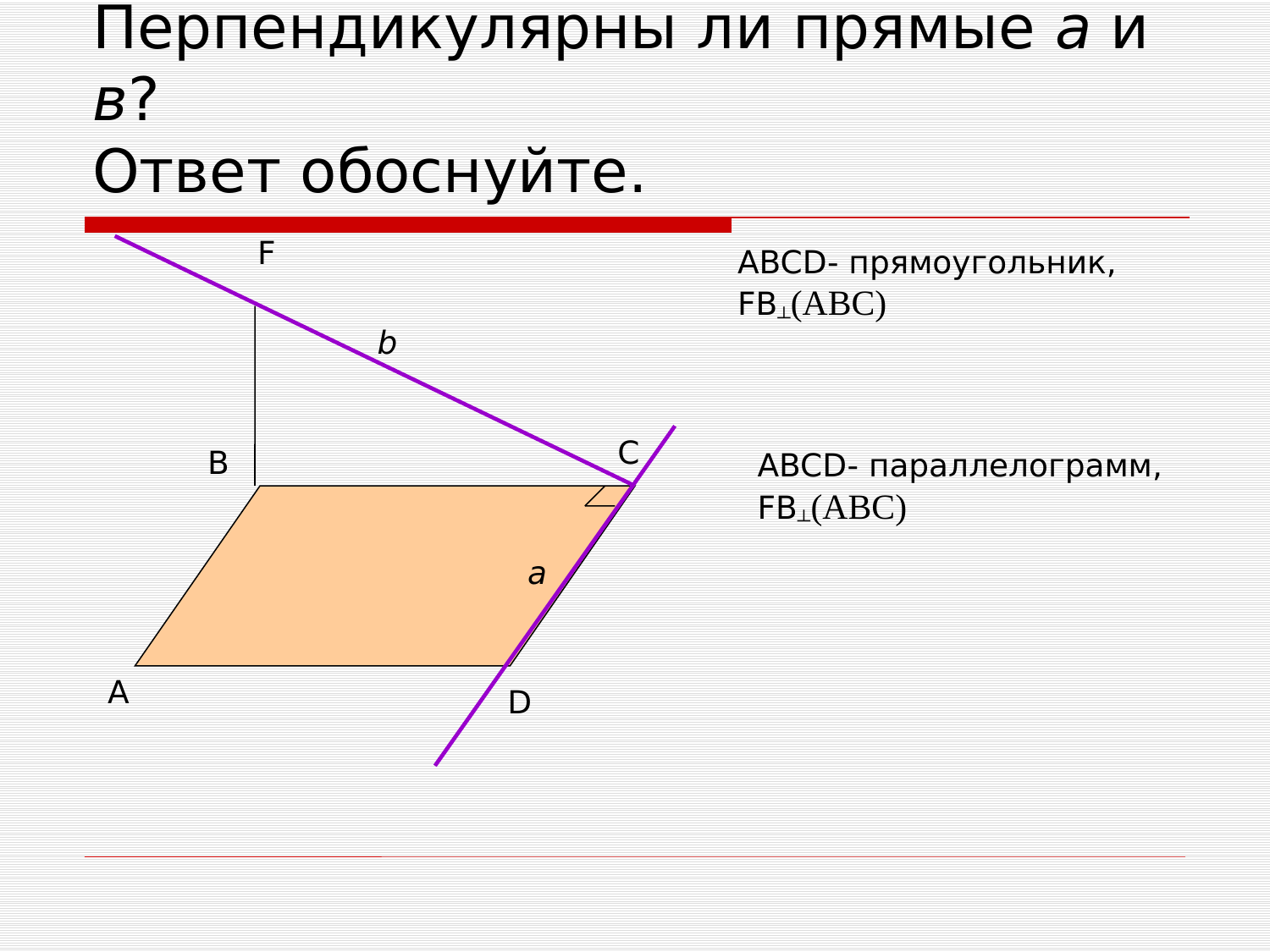

# Перпендикулярны ли прямые а и в? Ответ обоснуйте.
F

ABCD- прямоугольник, FB┴(ABC)

b

С
В
ABCD- параллелограмм, FB┴(ABC)

a
А
D